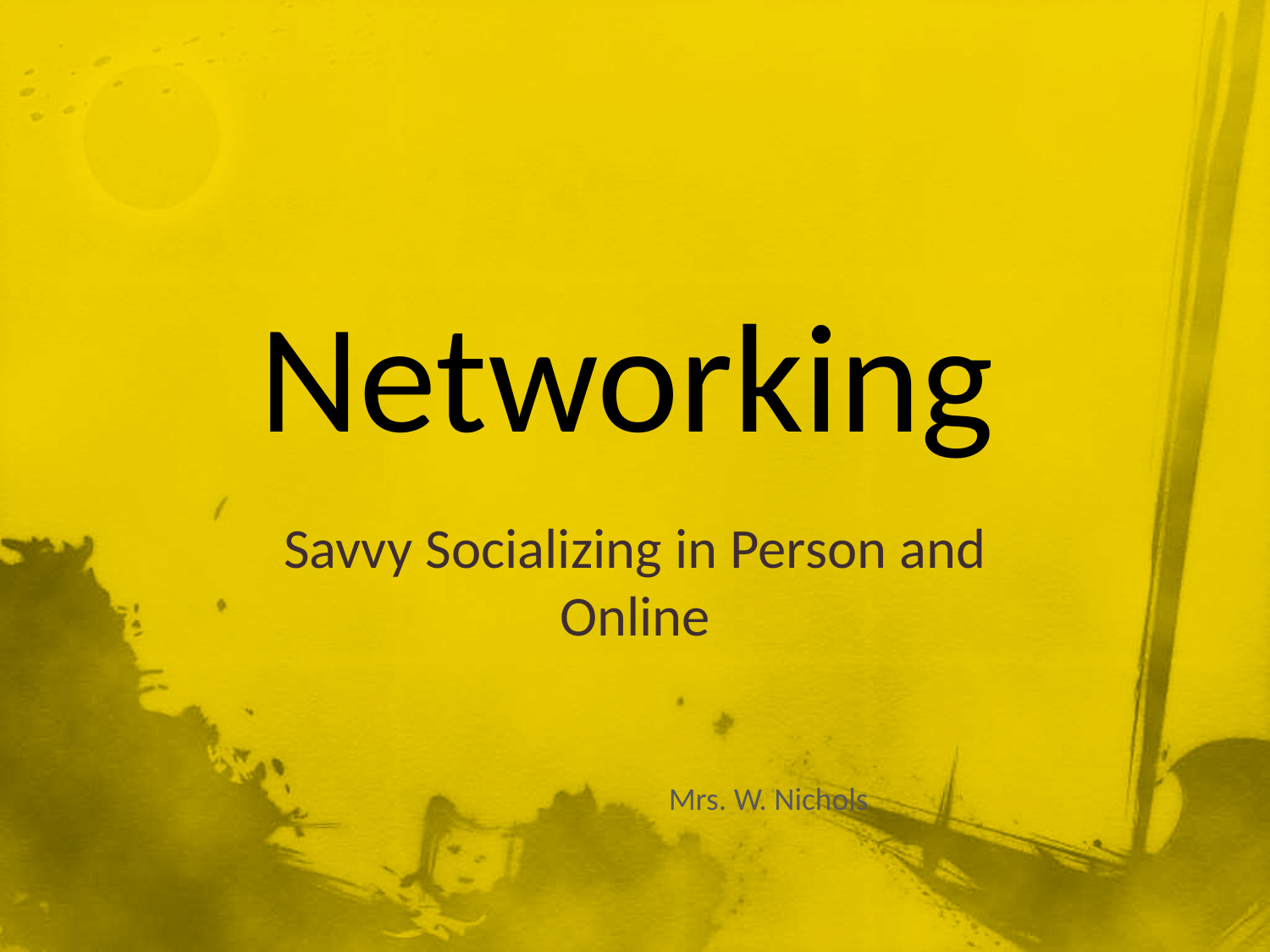

# Networking
Savvy Socializing in Person and Online
Mrs. W. Nichols